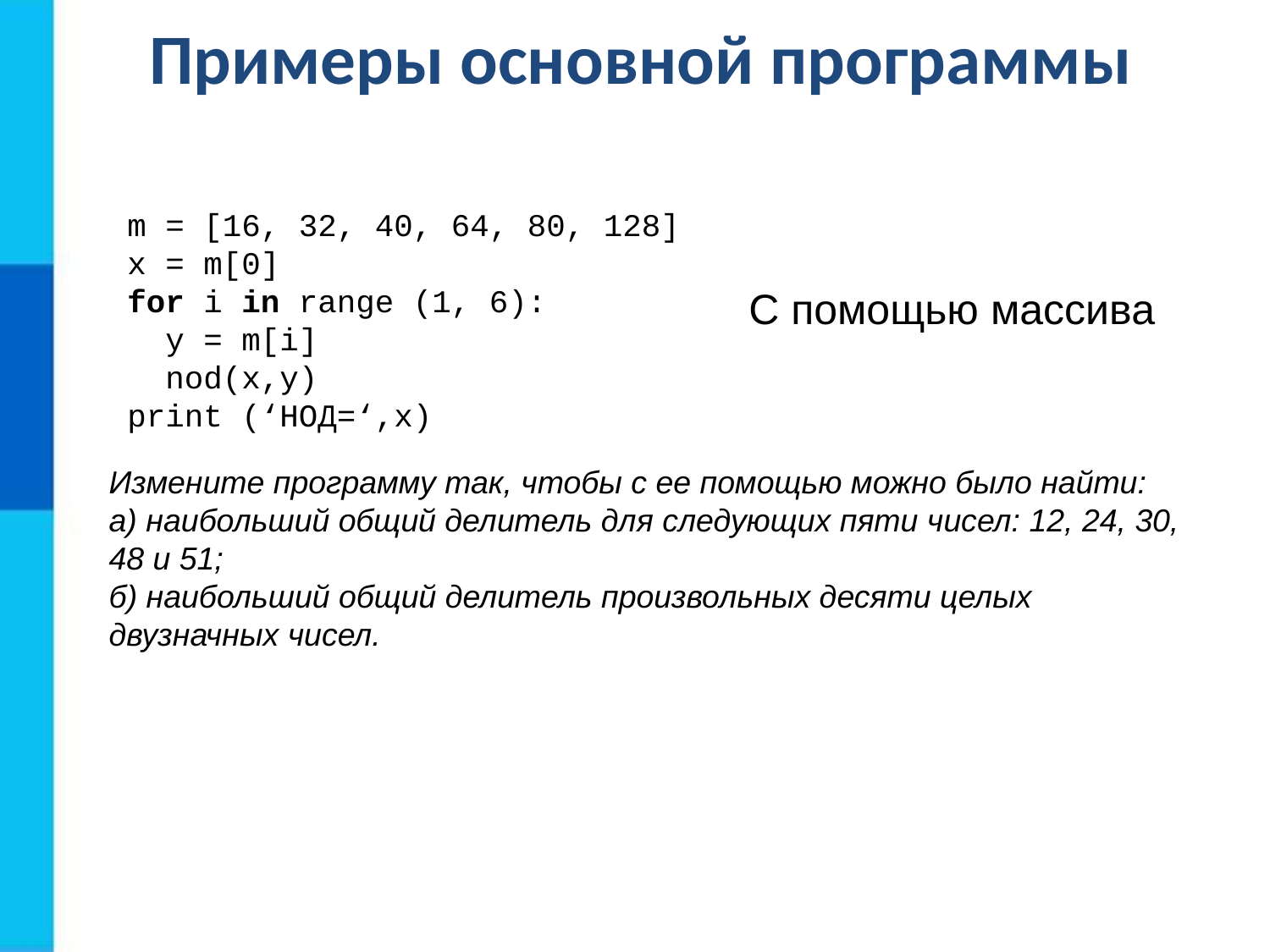

Примеры основной программы
m = [16, 32, 40, 64, 80, 128]
x = m[0]
for i in range (1, 6):
  y = m[i]
  nod(x,y)
print (‘НОД=‘,x)
С помощью массива
Измените программу так, чтобы с ее помощью можно было найти:
а) наибольший общий делитель для следующих пяти чисел: 12, 24, 30, 48 и 51;
б) наибольший общий делитель произвольных десяти целых двузначных чисел.